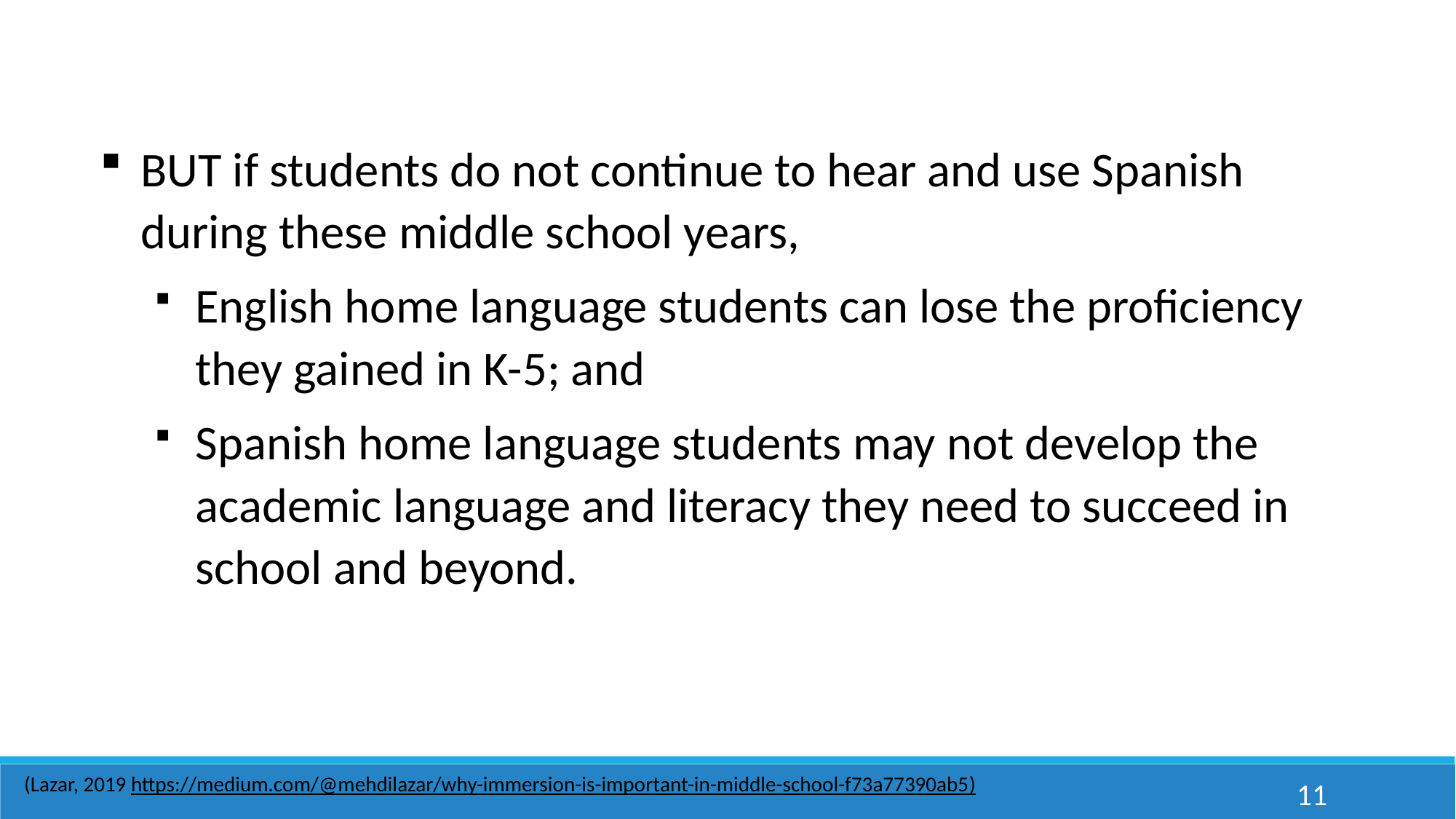

BUT if students do not continue to hear and use Spanish during these middle school years,
English home language students can lose the proficiency they gained in K-5; and
Spanish home language students may not develop the academic language and literacy they need to succeed in school and beyond.
(Lazar, 2019 https://medium.com/@mehdilazar/why-immersion-is-important-in-middle-school-f73a77390ab5)
11